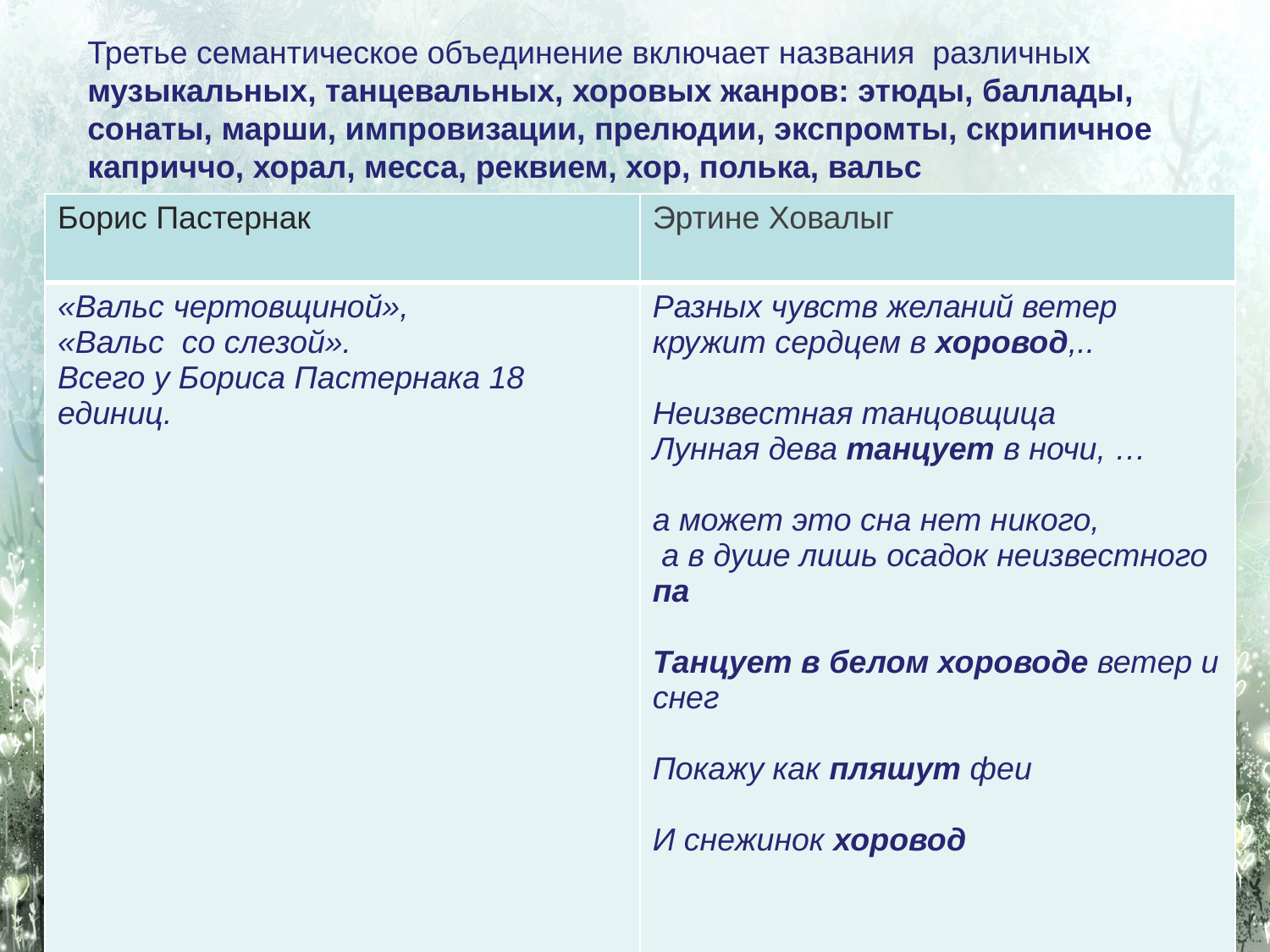

Третье семантическое объединение включает названия  различных музыкальных, танцевальных, хоровых жанров: этюды, баллады, сонаты, марши, импровизации, прелюдии, экспромты, скрипичное каприччо, хорал, месса, реквием, хор, полька, вальс
| Борис Пастернак | Эртине Ховалыг |
| --- | --- |
| «Вальс чертовщиной», «Вальс со слезой». Всего у Бориса Пастернака 18 единиц. | Разных чувств желаний ветер кружит сердцем в хоровод,.. Неизвестная танцовщица Лунная дева танцует в ночи, … а может это сна нет никого, а в душе лишь осадок неизвестного па Танцует в белом хороводе ветер и снег  Покажу как пляшут феи И снежинок хоровод |